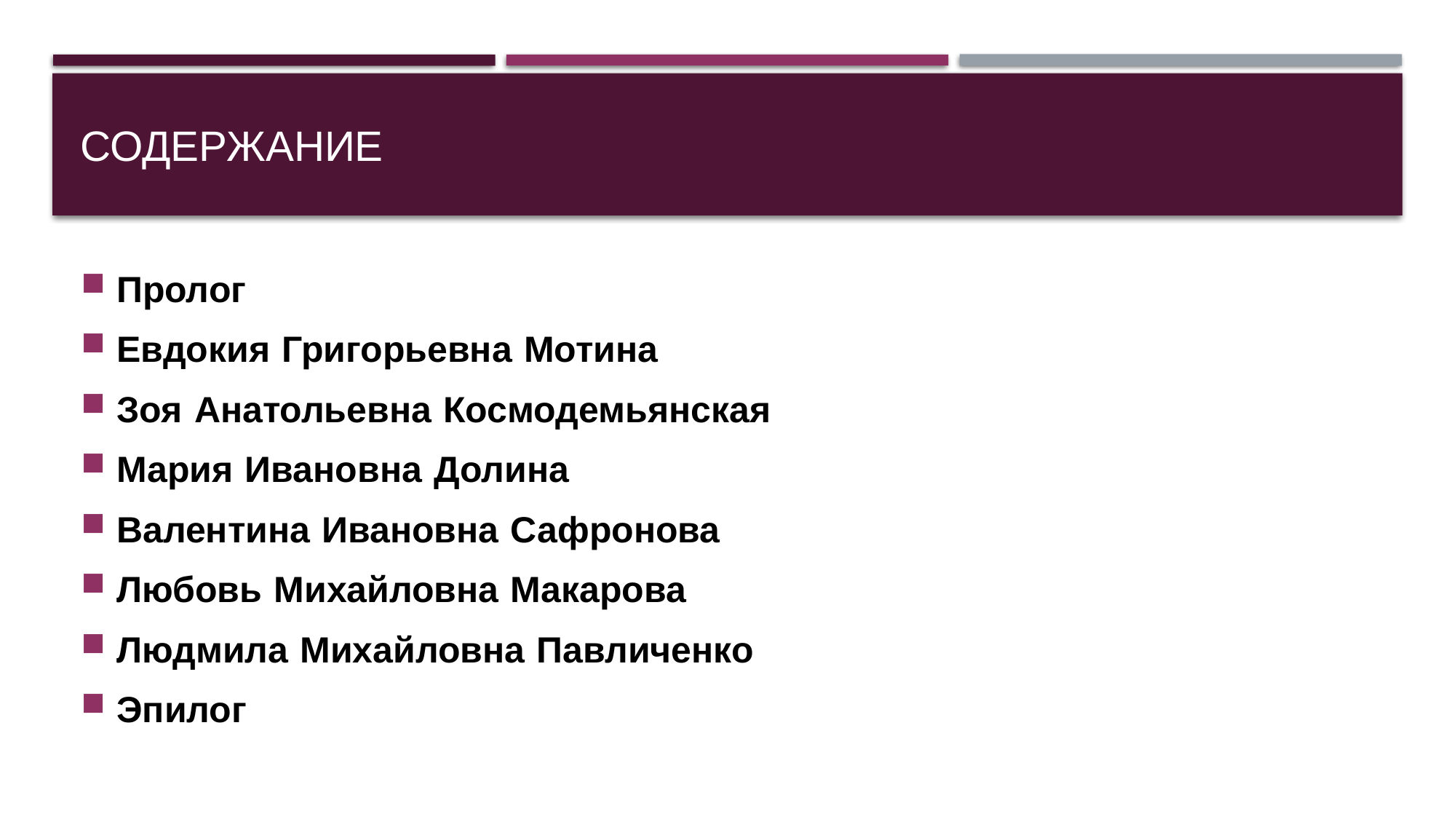

# Содержание
Пролог
Евдокия Григорьевна Мотина
Зоя Анатольевна Космодемьянская
Мария Ивановна Долина
Валентина Ивановна Сафронова
Любовь Михайловна Макарова
Людмила Михайловна Павличенко
Эпилог